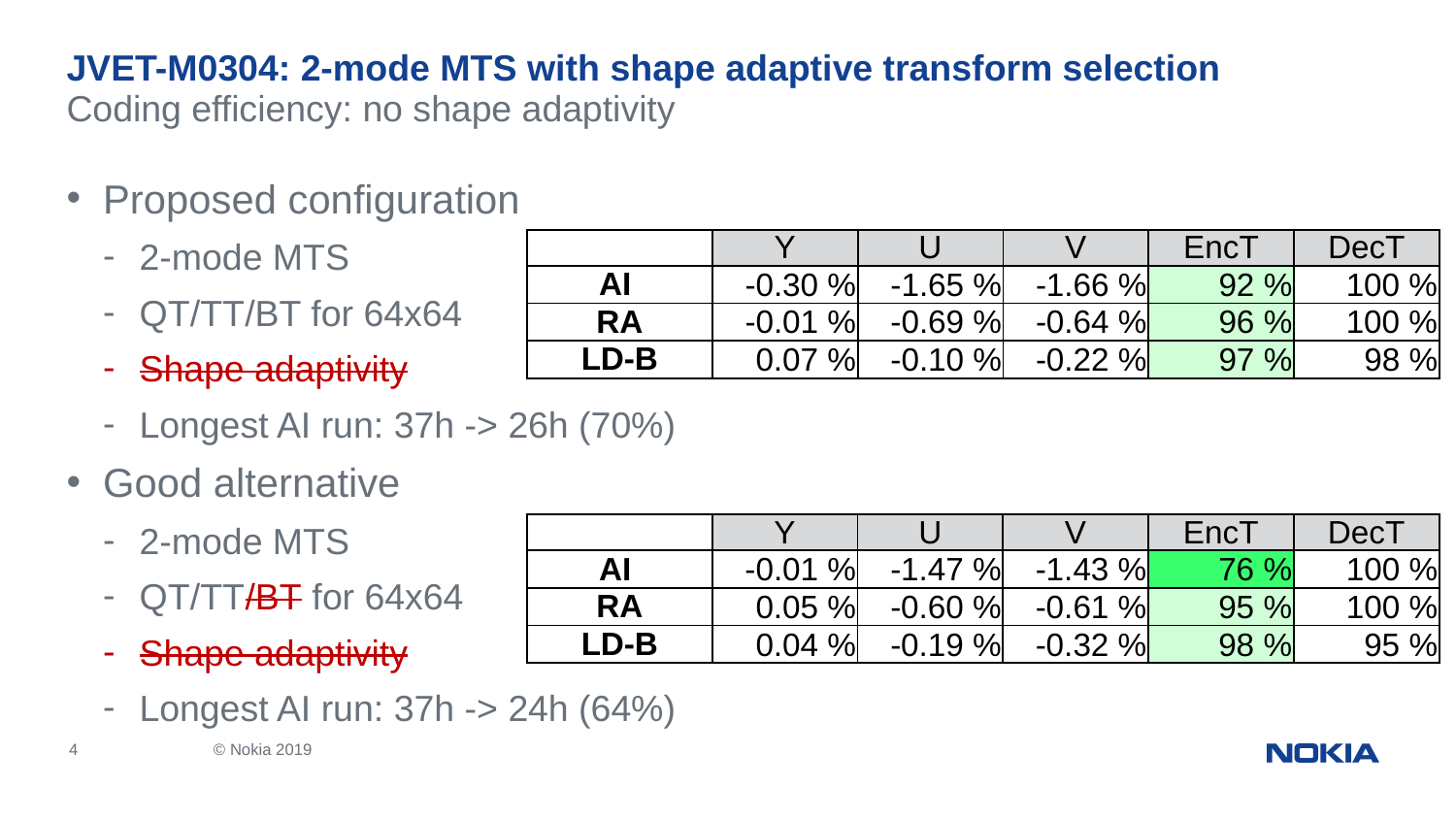

# JVET-M0304: 2-mode MTS with shape adaptive transform selection
Coding efficiency: no shape adaptivity
Proposed configuration
2-mode MTS
QT/TT/BT for 64x64
Shape adaptivity
Longest AI run: 37h -> 26h (70%)
Good alternative
2-mode MTS
QT/TT/BT for 64x64
Shape adaptivity
Longest AI run: 37h -> 24h (64%)

|  | Y | U | V | EncT | DecT |
| --- | --- | --- | --- | --- | --- |
| AI | -0.30 % | -1.65 % | -1.66 % | 92 % | 100 % |
| RA | -0.01 % | -0.69 % | -0.64 % | 96 % | 100 % |
| LD-B | 0.07 % | -0.10 % | -0.22 % | 97 % | 98 % |
|  | Y | U | V | EncT | DecT |
| --- | --- | --- | --- | --- | --- |
| AI | -0.01 % | -1.47 % | -1.43 % | 76 % | 100 % |
| RA | 0.05 % | -0.60 % | -0.61 % | 95 % | 100 % |
| LD-B | 0.04 % | -0.19 % | -0.32 % | 98 % | 95 % |